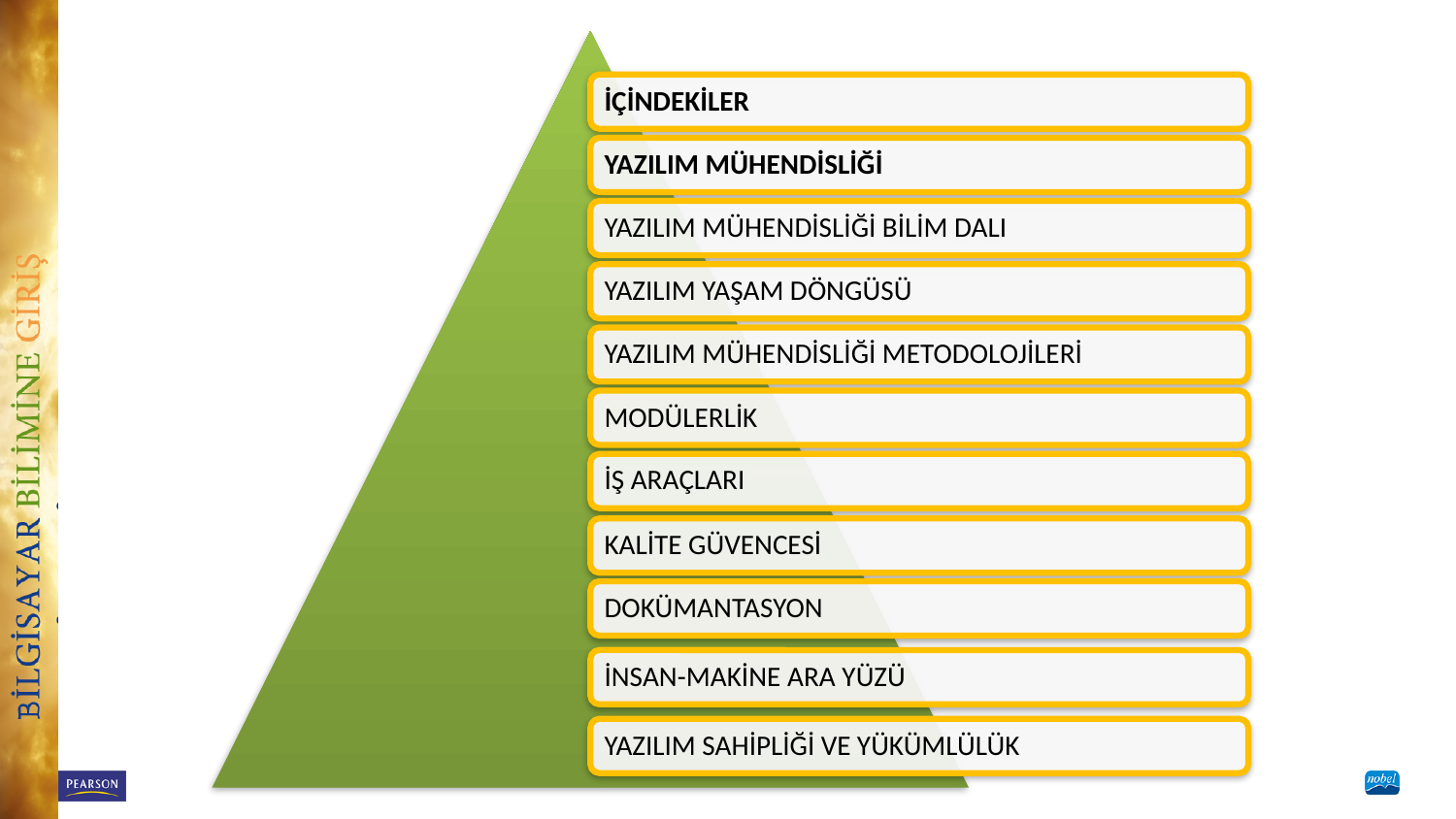

İÇİNDEKİLER
YAZILIM MÜHENDİSLİĞİ
YAZILIM MÜHENDİSLİĞİ BİLİM DALI
YAZILIM YAŞAM DÖNGÜSÜ
YAZILIM MÜHENDİSLİĞİ METODOLOJİLERİ
MODÜLERLİK
İŞ ARAÇLARI
KALİTE GÜVENCESİ
DOKÜMANTASYON
İNSAN-MAKİNE ARA YÜZÜ
YAZILIM SAHİPLİĞİ VE YÜKÜMLÜLÜK